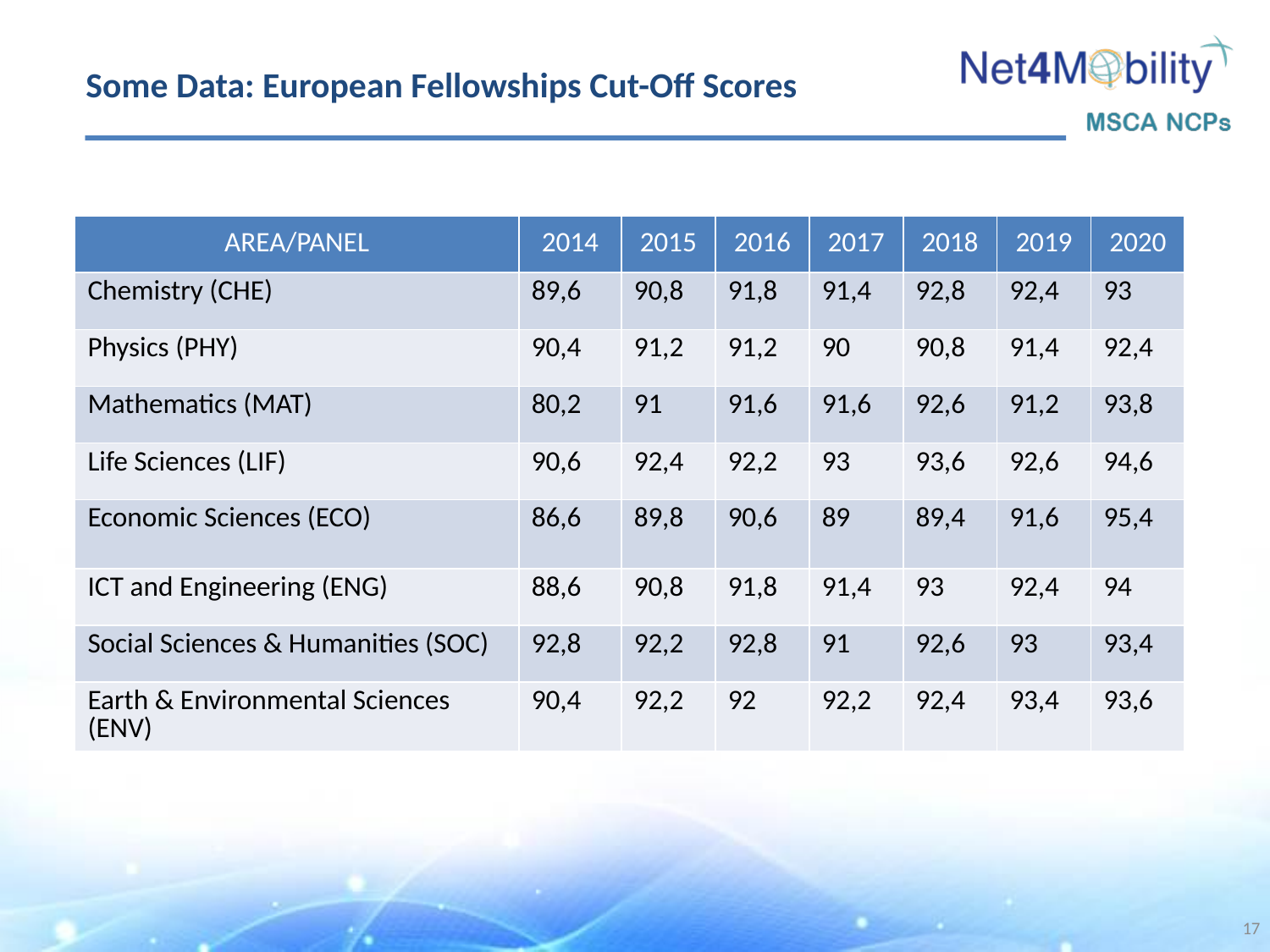

# Some Data: European Fellowships Cut-Off Scores
| AREA/PANEL | 2014 | 2015 | 2016 | 2017 | 2018 | 2019 | 2020 |
| --- | --- | --- | --- | --- | --- | --- | --- |
| Chemistry (CHE) | 89,6 | 90,8 | 91,8 | 91,4 | 92,8 | 92,4 | 93 |
| Physics (PHY) | 90,4 | 91,2 | 91,2 | 90 | 90,8 | 91,4 | 92,4 |
| Mathematics (MAT) | 80,2 | 91 | 91,6 | 91,6 | 92,6 | 91,2 | 93,8 |
| Life Sciences (LIF) | 90,6 | 92,4 | 92,2 | 93 | 93,6 | 92,6 | 94,6 |
| Economic Sciences (ECO) | 86,6 | 89,8 | 90,6 | 89 | 89,4 | 91,6 | 95,4 |
| ICT and Engineering (ENG) | 88,6 | 90,8 | 91,8 | 91,4 | 93 | 92,4 | 94 |
| Social Sciences & Humanities (SOC) | 92,8 | 92,2 | 92,8 | 91 | 92,6 | 93 | 93,4 |
| Earth & Environmental Sciences (ENV) | 90,4 | 92,2 | 92 | 92,2 | 92,4 | 93,4 | 93,6 |
17